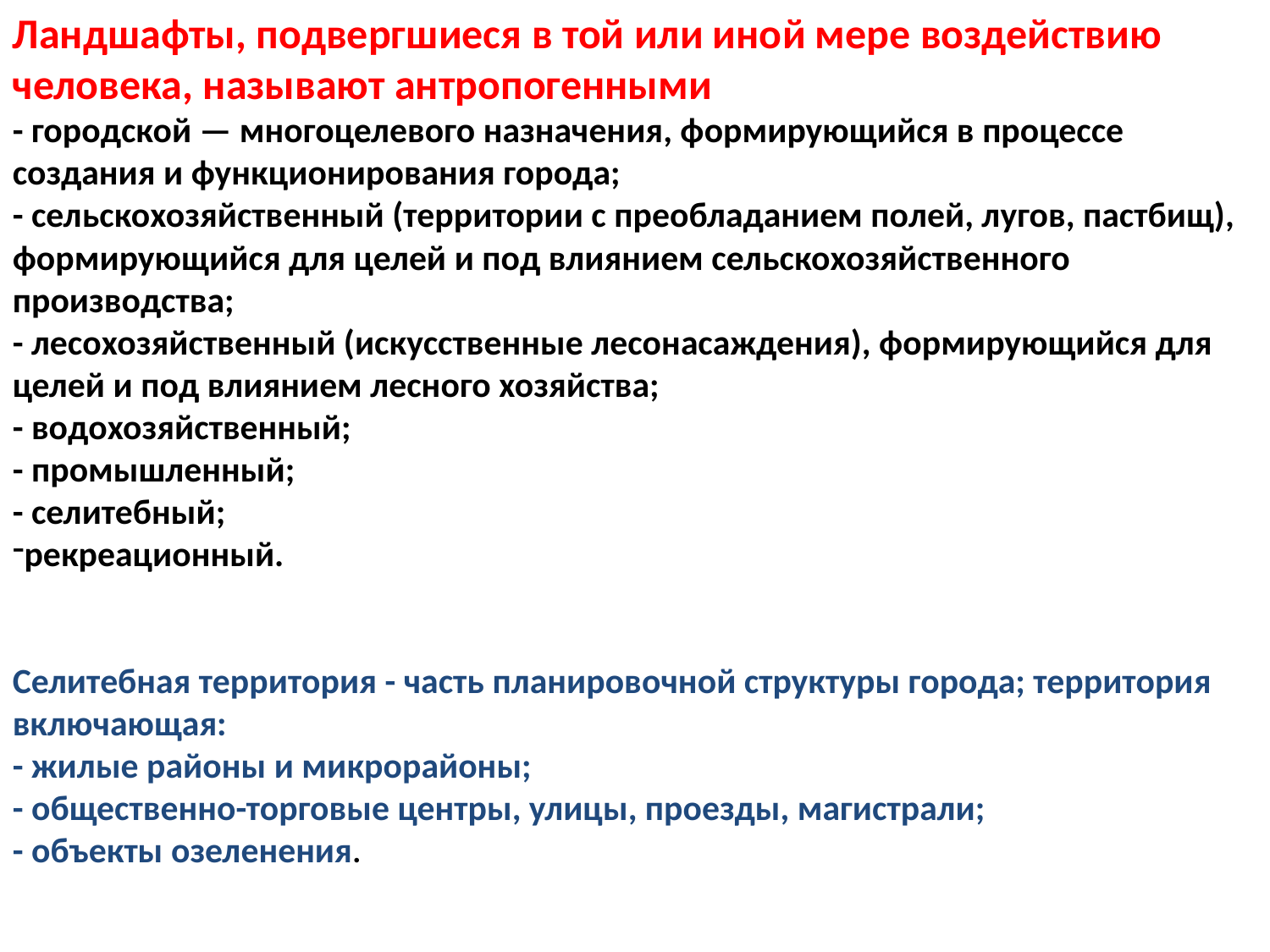

Ландшафты, подвергшиеся в той или иной мере воздействию человека, называют антропогенными
- городской — многоцелевого назначения, формирующийся в процессе создания и функционирования города;
- сельскохозяйственный (территории с преобладанием полей, лугов, пастбищ), формирующийся для целей и под влиянием сельскохозяйственного производства;
- лесохозяйственный (искусственные лесонасаждения), формирующийся для целей и под влиянием лесного хозяйства;
- водохозяйственный;
- промышленный;
- селитебный;
рекреационный.

Селитебная территория - часть планировочной структуры города; территория включающая:
- жилые районы и микрорайоны;
- общественно-торговые центры, улицы, проезды, магистрали;
- объекты озеленения.